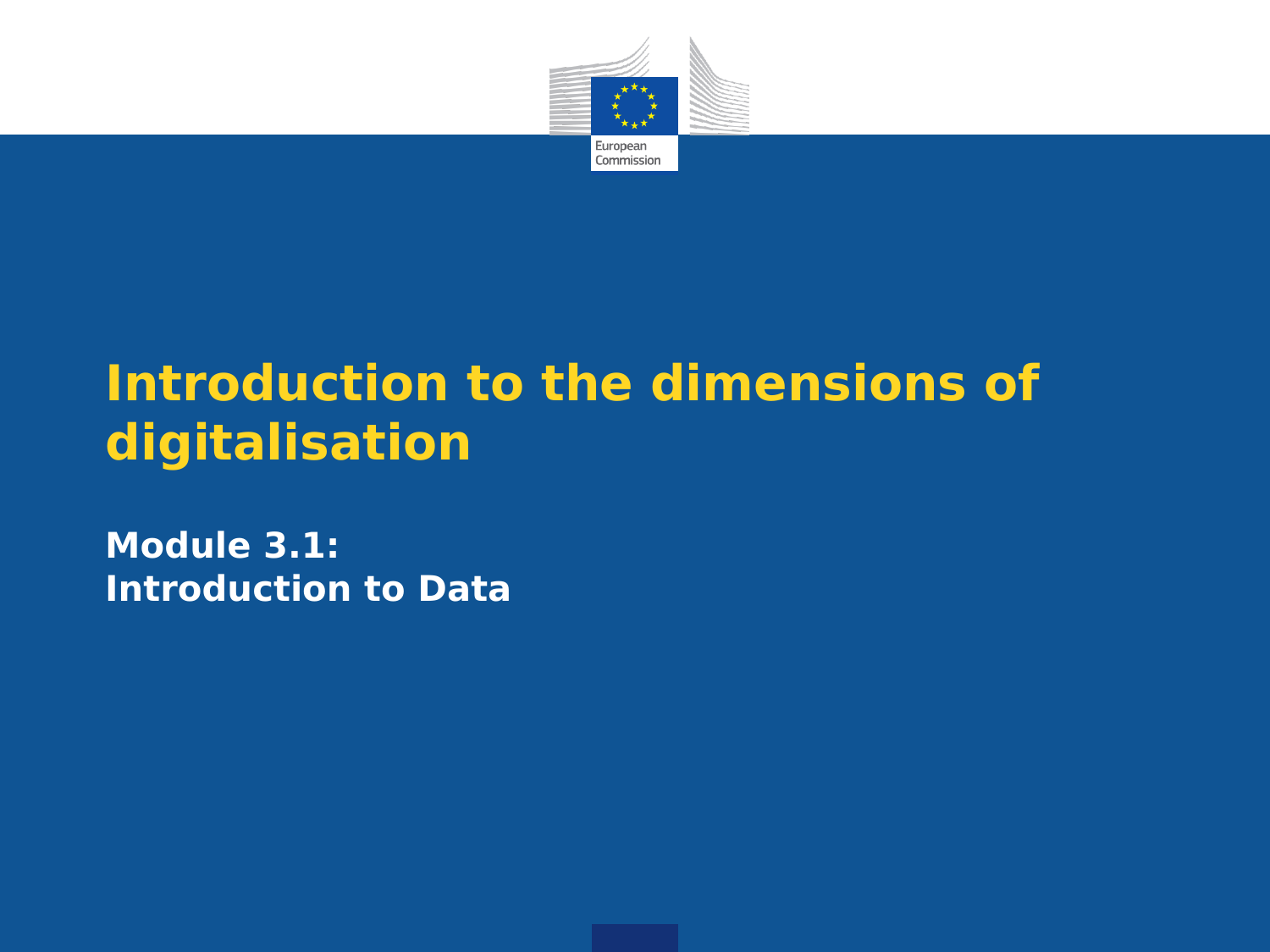

# Introduction to the dimensions of digitalisation
Module 3.1:
Introduction to Data